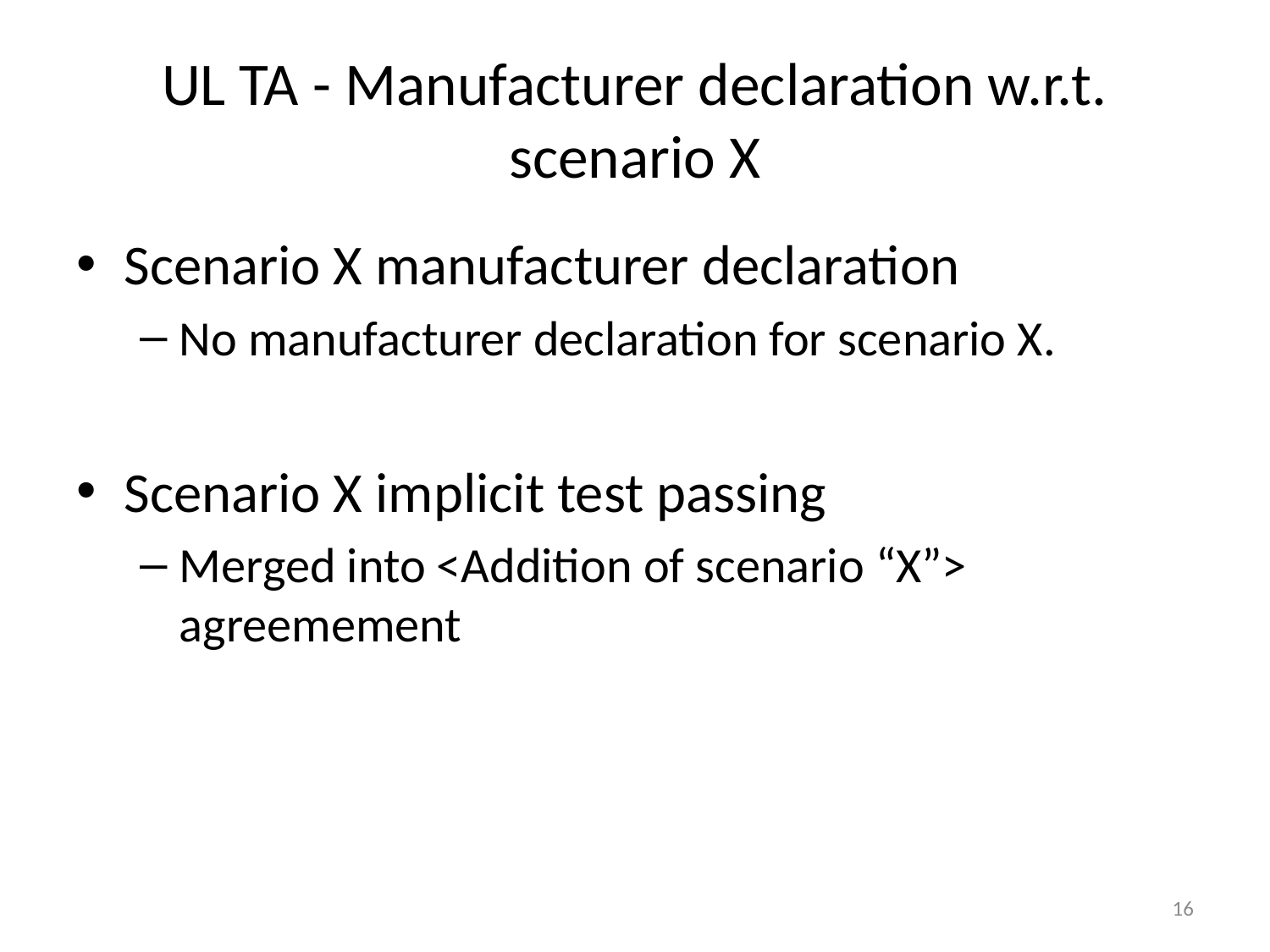

# UL TA - Manufacturer declaration w.r.t. scenario X
Scenario X manufacturer declaration
No manufacturer declaration for scenario X.

Scenario X implicit test passing
Merged into <Addition of scenario “X”> agreemement

16